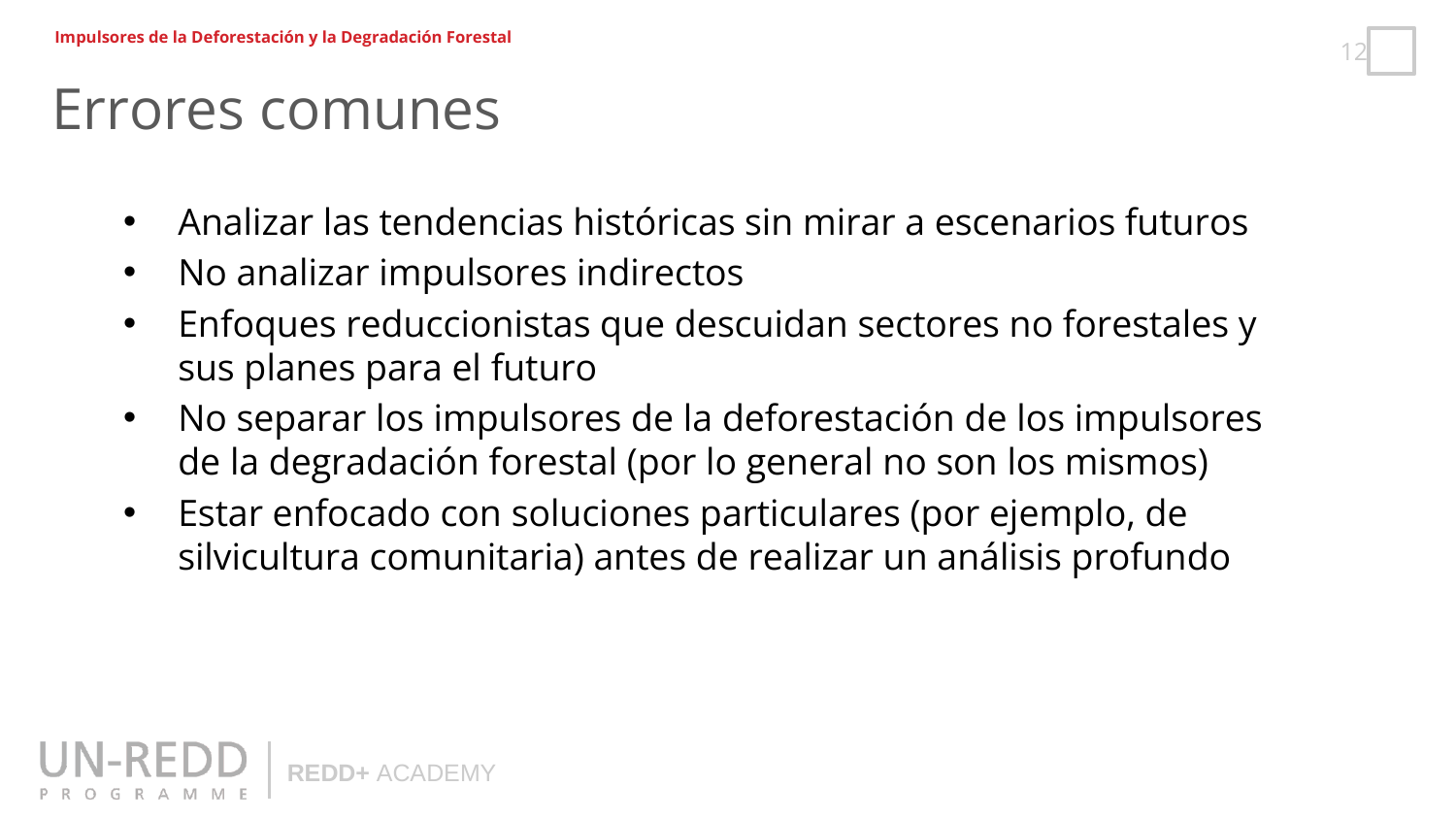

Impulsores de la Deforestación y la Degradación Forestal
Errores comunes
Analizar las tendencias históricas sin mirar a escenarios futuros
No analizar impulsores indirectos
Enfoques reduccionistas que descuidan sectores no forestales y sus planes para el futuro
No separar los impulsores de la deforestación de los impulsores de la degradación forestal (por lo general no son los mismos)
Estar enfocado con soluciones particulares (por ejemplo, de silvicultura comunitaria) antes de realizar un análisis profundo